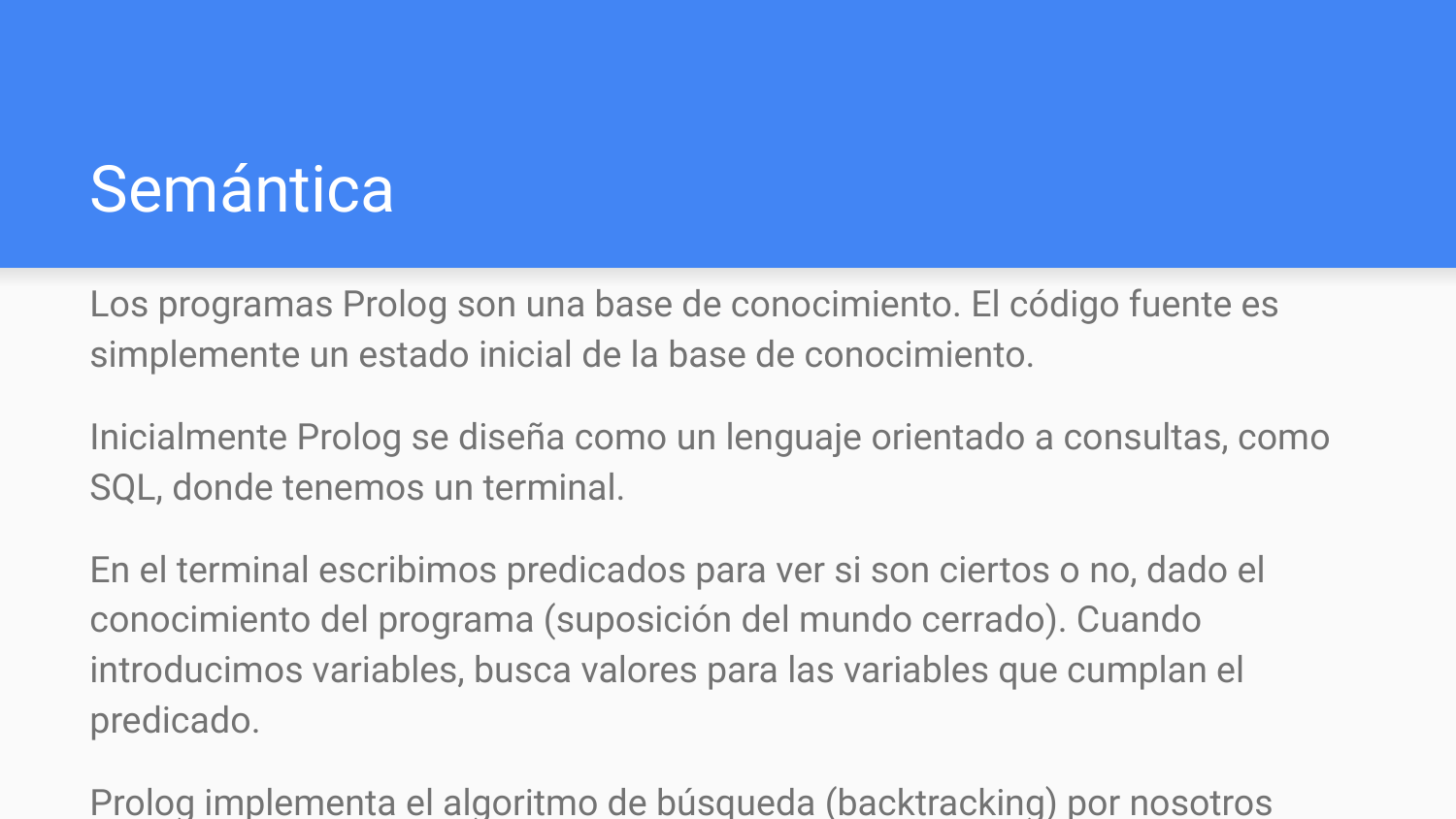

# Semántica
Los programas Prolog son una base de conocimiento. El código fuente es simplemente un estado inicial de la base de conocimiento.
Inicialmente Prolog se diseña como un lenguaje orientado a consultas, como SQL, donde tenemos un terminal.
En el terminal escribimos predicados para ver si son ciertos o no, dado el conocimiento del programa (suposición del mundo cerrado). Cuando introducimos variables, busca valores para las variables que cumplan el predicado.
Prolog implementa el algoritmo de búsqueda (backtracking) por nosotros